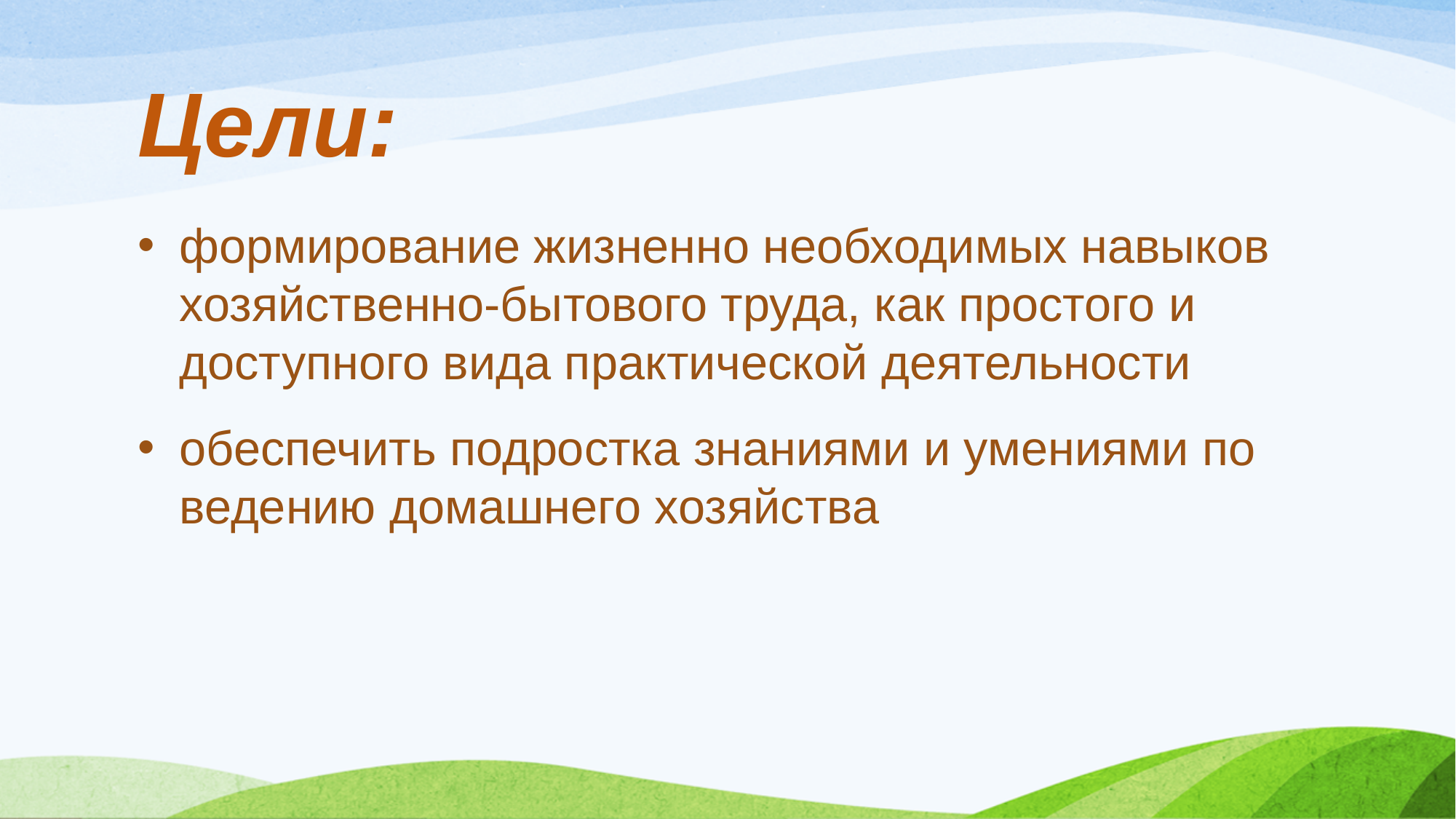

# Цели:
формирование жизненно необходимых навыков хозяйственно-бытового труда, как простого и доступного вида практической деятельности
обеспечить подростка знаниями и умениями по ведению домашнего хозяйства